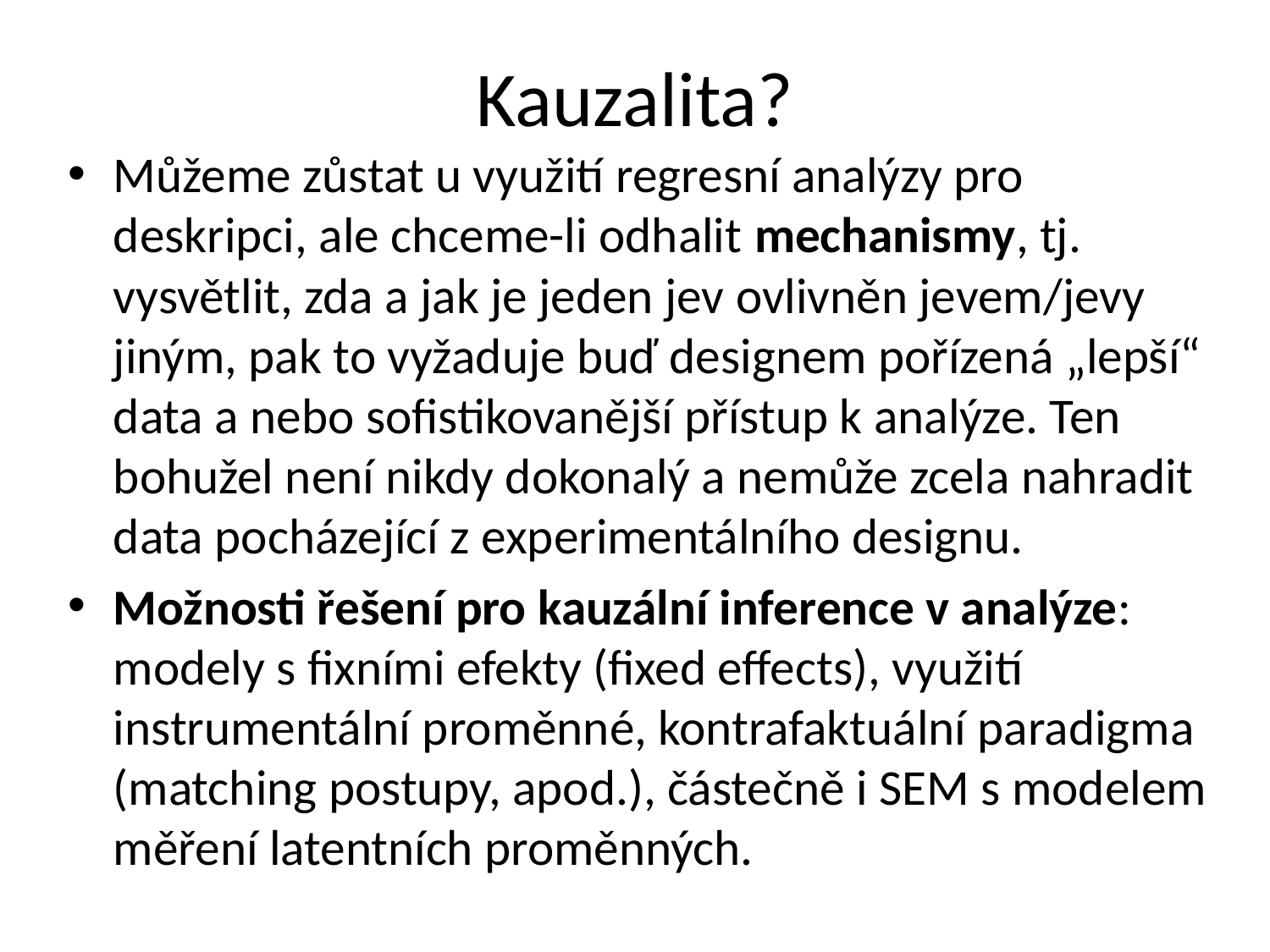

# Kauzalita?
Můžeme zůstat u využití regresní analýzy pro deskripci, ale chceme-li odhalit mechanismy, tj. vysvětlit, zda a jak je jeden jev ovlivněn jevem/jevy jiným, pak to vyžaduje buď designem pořízená „lepší“ data a nebo sofistikovanější přístup k analýze. Ten bohužel není nikdy dokonalý a nemůže zcela nahradit data pocházející z experimentálního designu.
Možnosti řešení pro kauzální inference v analýze: modely s fixními efekty (fixed effects), využití instrumentální proměnné, kontrafaktuální paradigma (matching postupy, apod.), částečně i SEM s modelem měření latentních proměnných.